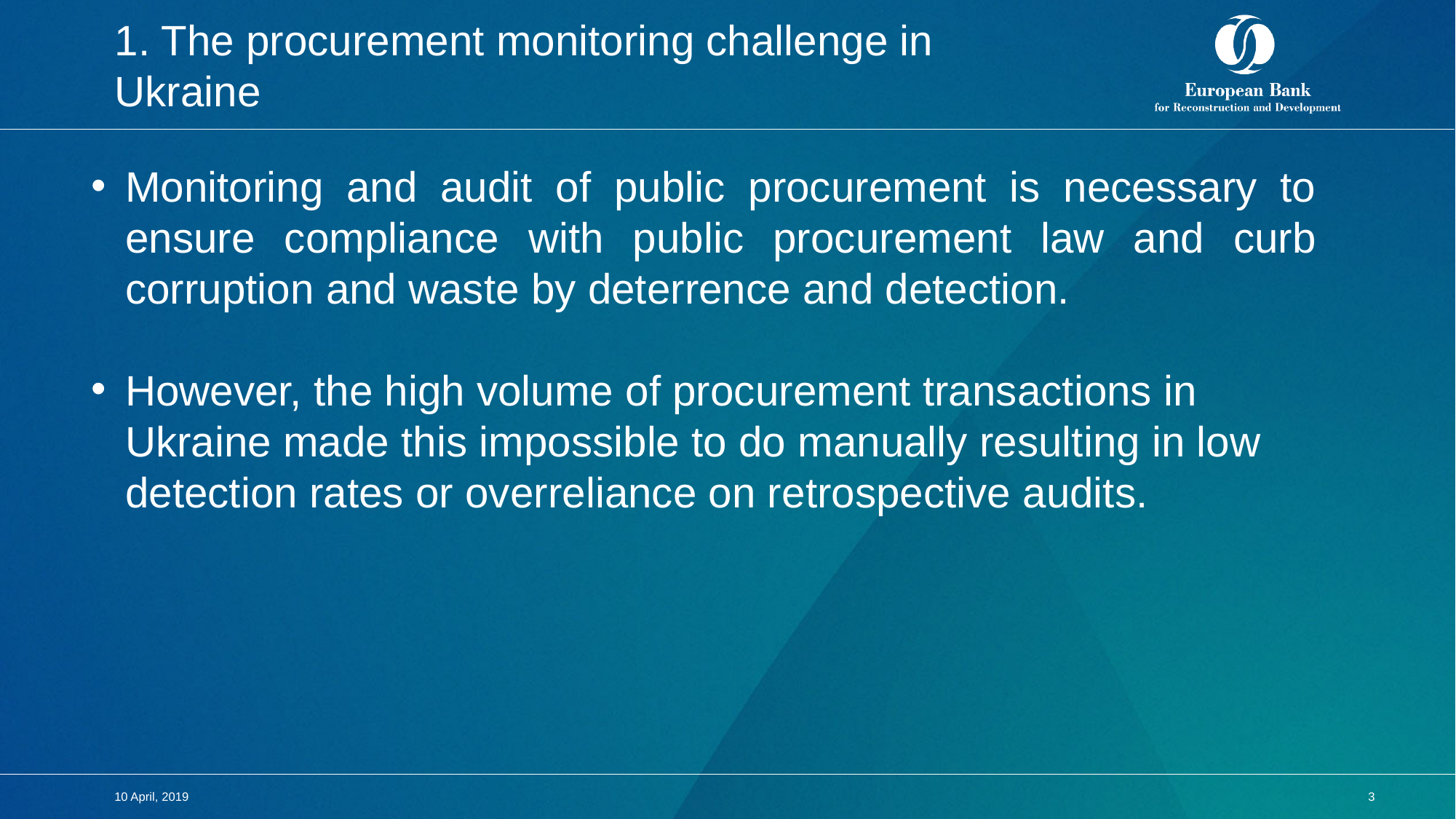

# 1. The procurement monitoring challenge in Ukraine
Monitoring and audit of public procurement is necessary to ensure compliance with public procurement law and curb corruption and waste by deterrence and detection.

However, the high volume of procurement transactions in Ukraine made this impossible to do manually resulting in low detection rates or overreliance on retrospective audits.

10 April, 2019
3